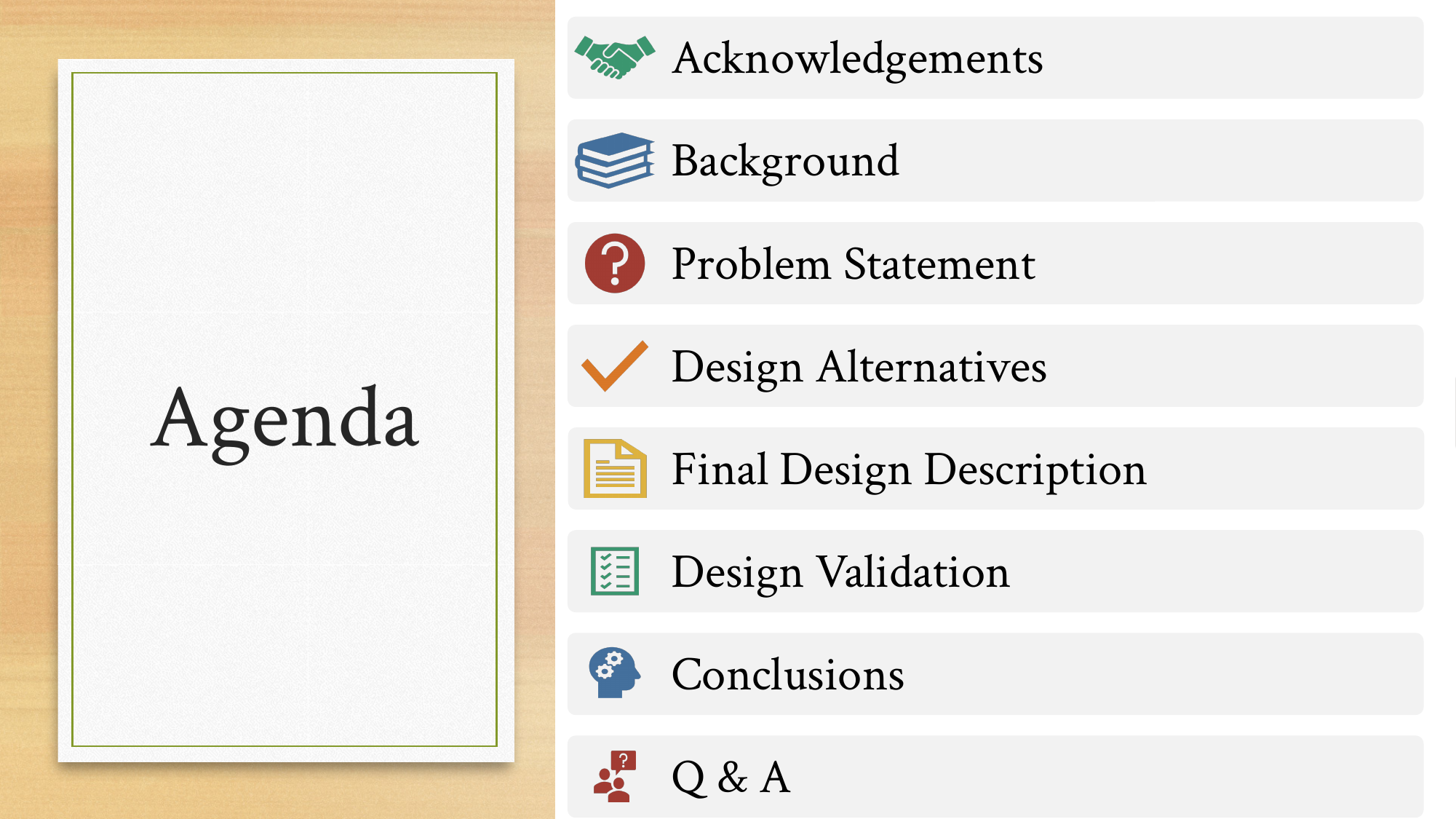

Acknowledgements
Background
Problem Statement
Design Alternatives
Final Design Description
Design Validation
Conclusions
Q & A

# Agenda